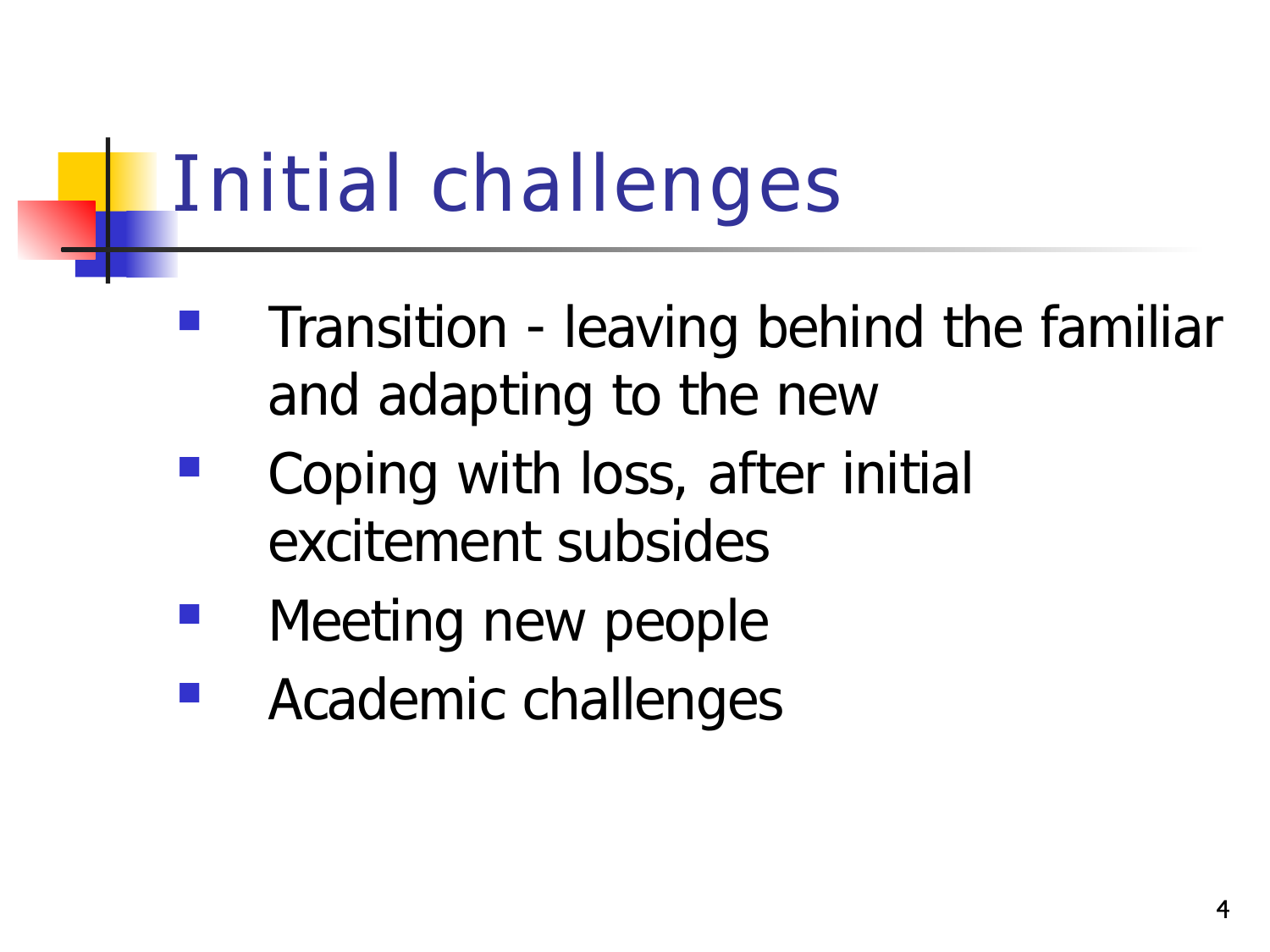

# Initial challenges
Transition - leaving behind the familiar and adapting to the new
Coping with loss, after initial excitement subsides
Meeting new people
Academic challenges
4